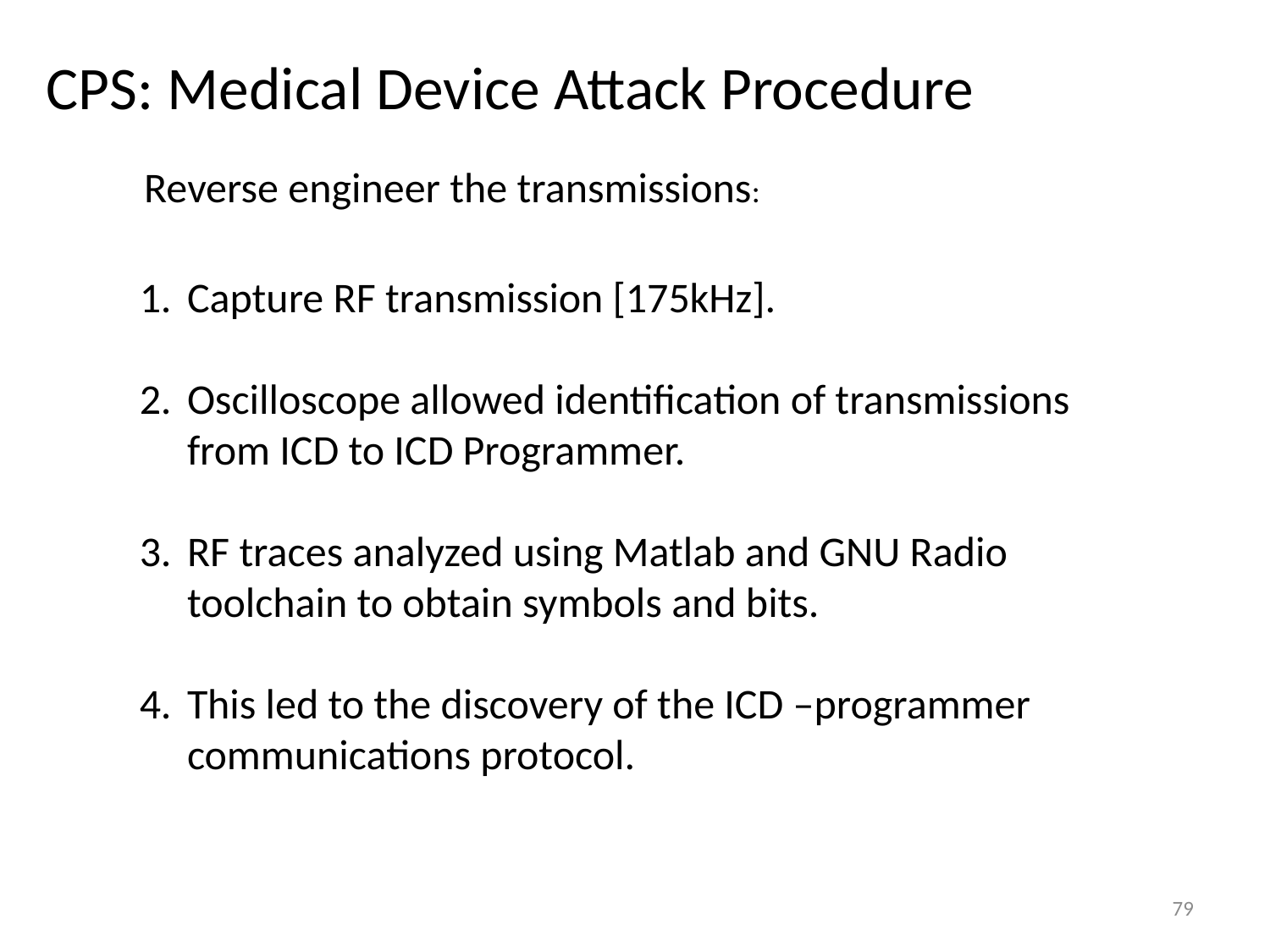

# CPS: Medical Device Attack Procedure
Reverse engineer the transmissions:
Capture RF transmission [175kHz].
Oscilloscope allowed identification of transmissions from ICD to ICD Programmer.
RF traces analyzed using Matlab and GNU Radio toolchain to obtain symbols and bits.
This led to the discovery of the ICD –programmer communications protocol.
79